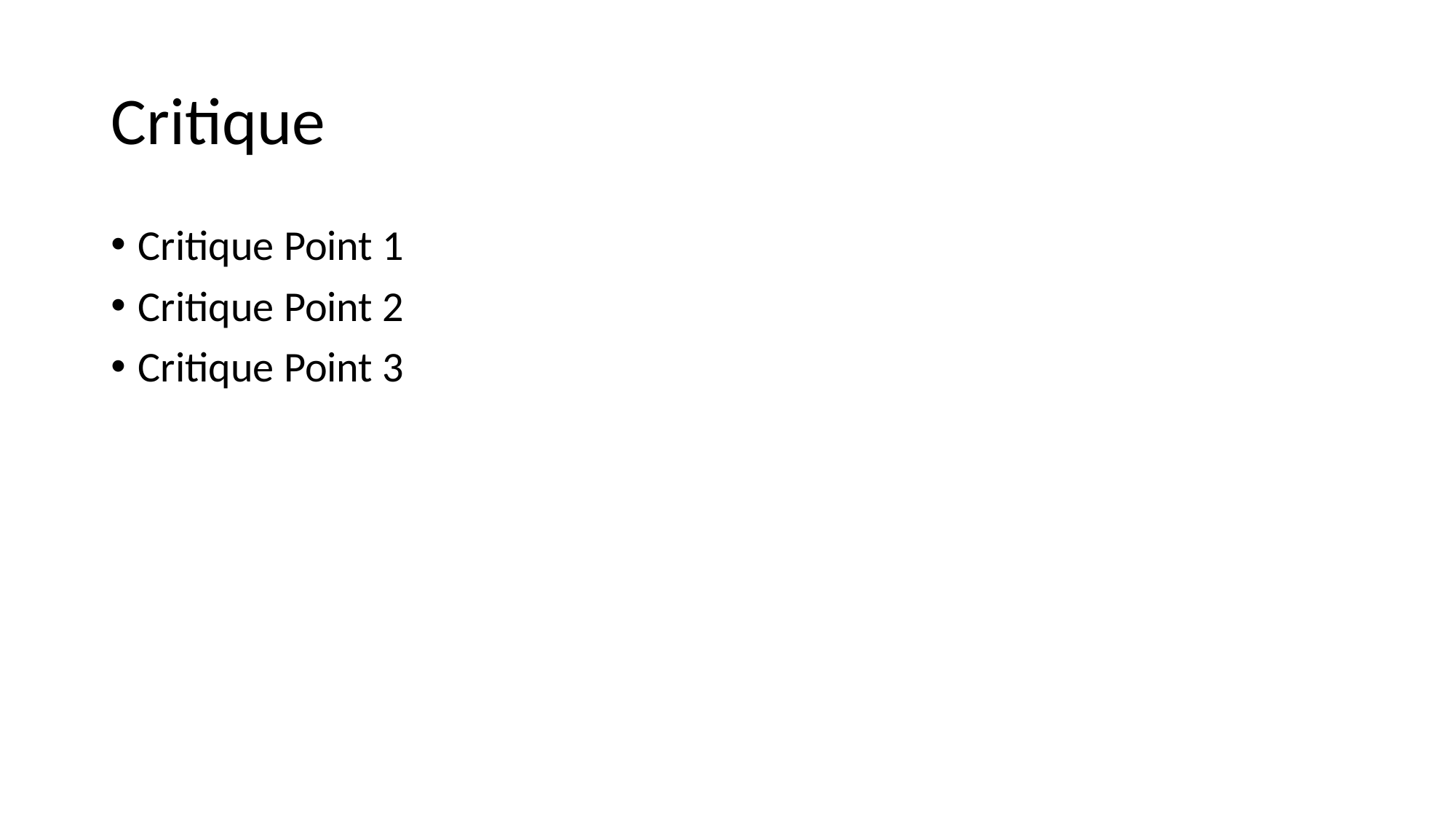

# Critique
Critique Point 1
Critique Point 2
Critique Point 3